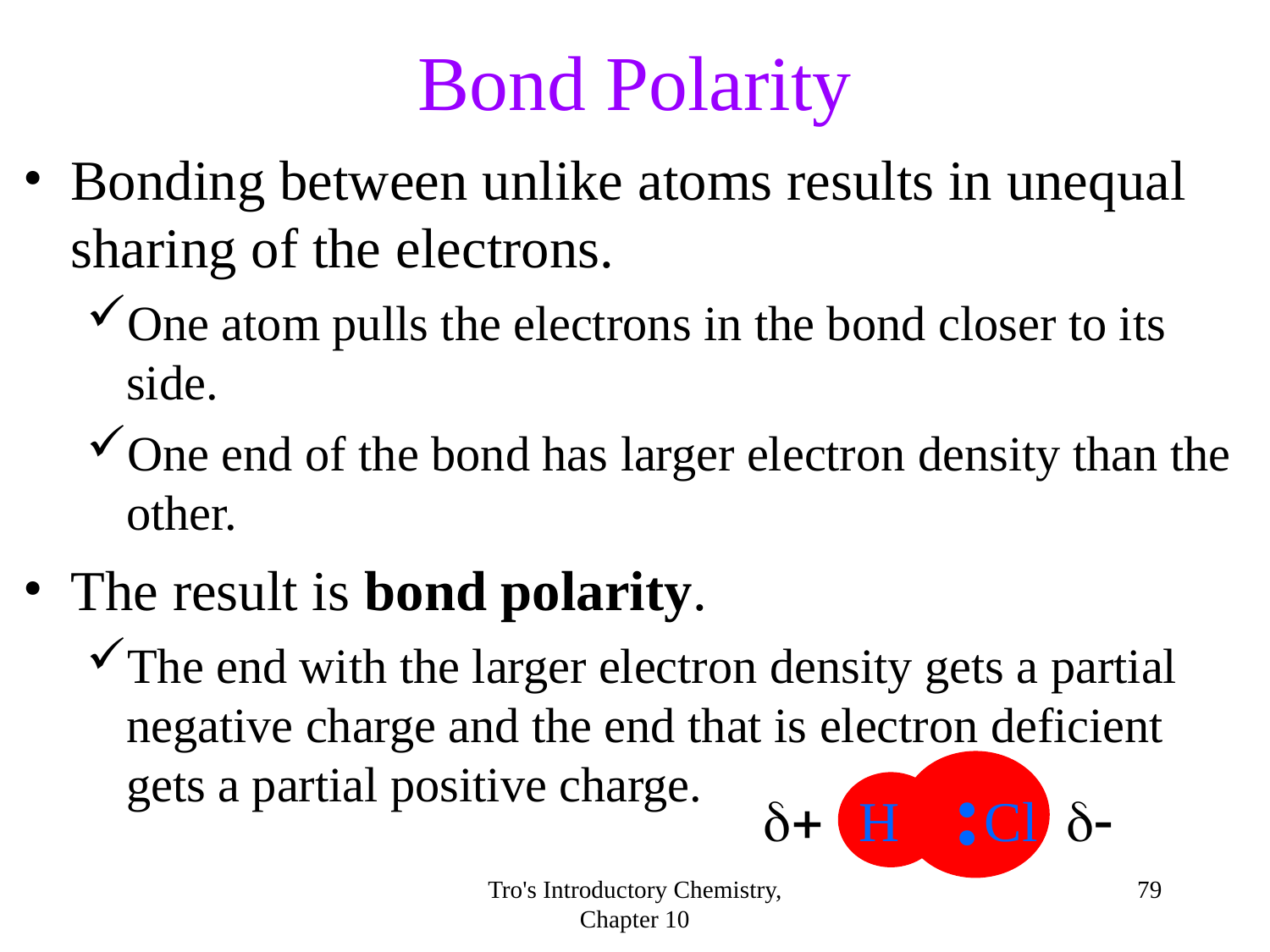

Bond Polarity
Bonding between unlike atoms results in unequal sharing of the electrons.
One atom pulls the electrons in the bond closer to its side.
One end of the bond has larger electron density than the other.
The result is bond polarity.
The end with the larger electron density gets a partial negative charge and the end that is electron deficient gets a partial positive charge.

•
•

δ+
H      Cl
δ−
Tro's Introductory Chemistry, Chapter 10
79